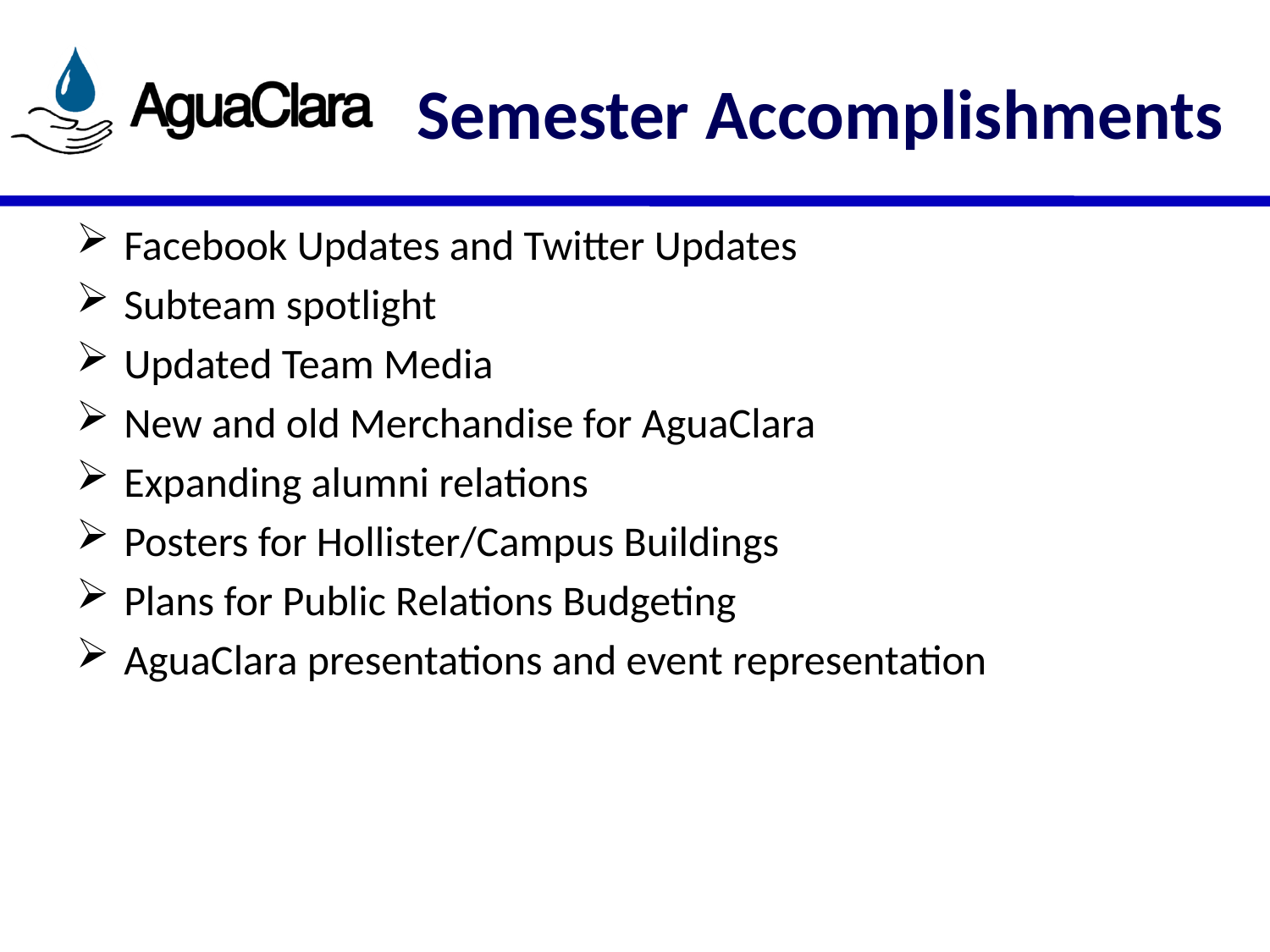

# Semester Accomplishments
Facebook Updates and Twitter Updates
Subteam spotlight
Updated Team Media
New and old Merchandise for AguaClara
Expanding alumni relations
Posters for Hollister/Campus Buildings
Plans for Public Relations Budgeting
AguaClara presentations and event representation